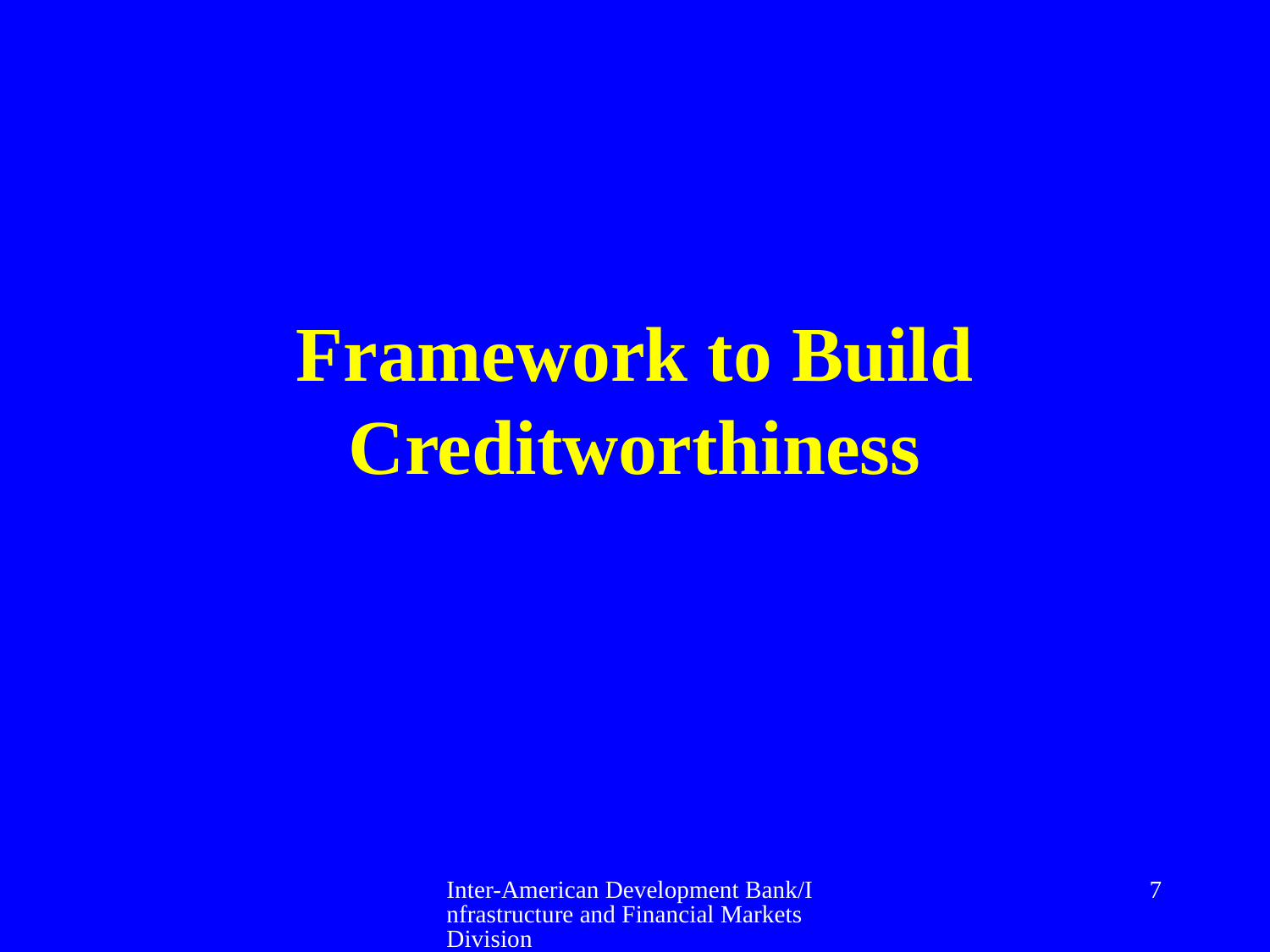

# Framework to Build Creditworthiness
Inter-American Development Bank/Infrastructure and Financial Markets Division
7